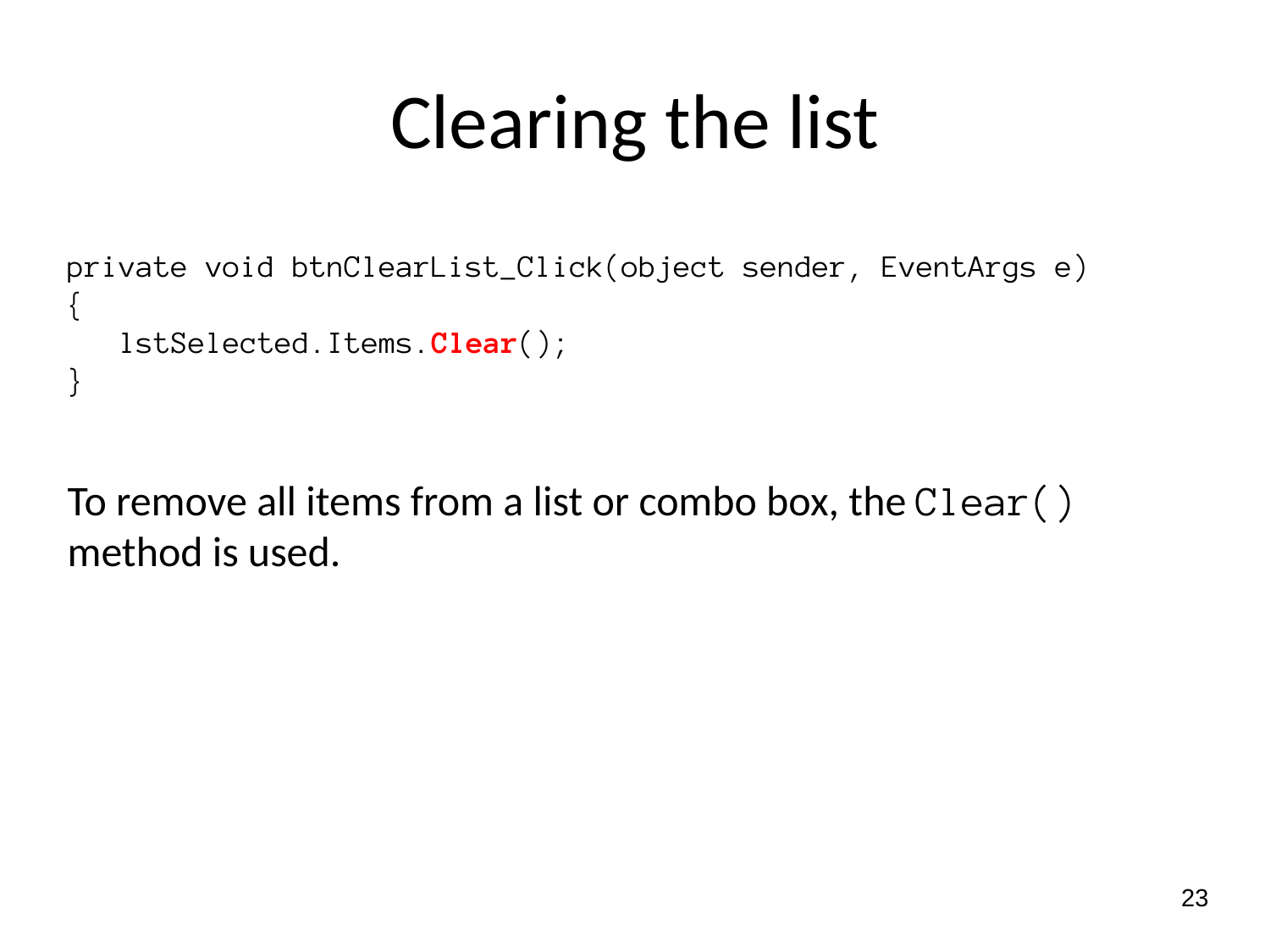

# Clearing the list
private void btnClearList_Click(object sender, EventArgs e)
{
   lstSelected.Items.Clear();
}

To remove all items from a list or combo box, the Clear() method is used.

23